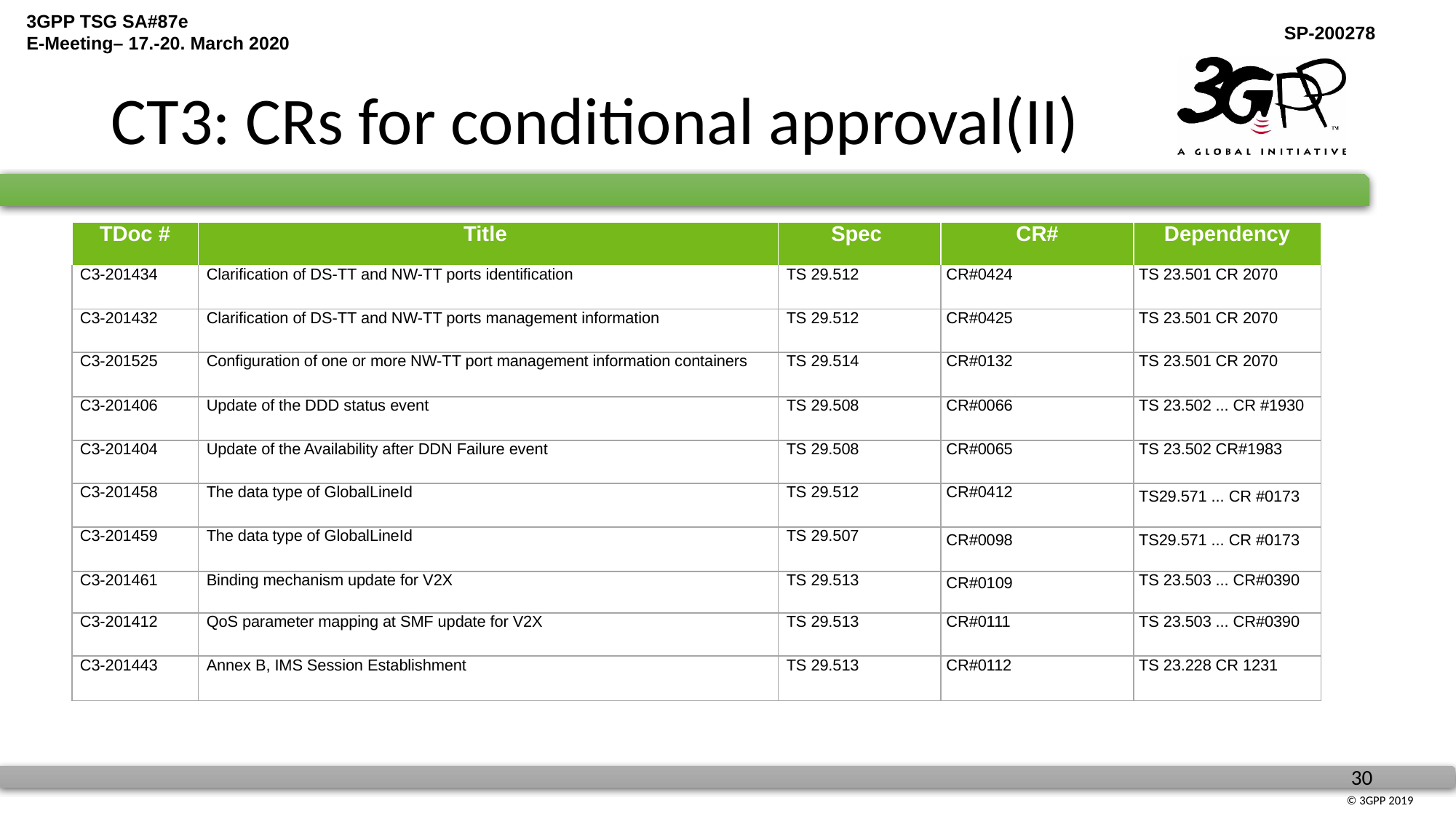

# CT3: CRs for conditional approval(II)
| TDoc # | Title | Spec | CR# | Dependency |
| --- | --- | --- | --- | --- |
| C3-201434 | Clarification of DS-TT and NW-TT ports identification | TS 29.512 | CR#0424 | TS 23.501 CR 2070 |
| C3-201432 | Clarification of DS-TT and NW-TT ports management information | TS 29.512 | CR#0425 | TS 23.501 CR 2070 |
| C3-201525 | Configuration of one or more NW-TT port management information containers | TS 29.514 | CR#0132 | TS 23.501 CR 2070 |
| C3-201406 | Update of the DDD status event | TS 29.508 | CR#0066 | TS 23.502 ... CR #1930 |
| C3-201404 | Update of the Availability after DDN Failure event | TS 29.508 | CR#0065 | TS 23.502 CR#1983 |
| C3-201458 | The data type of GlobalLineId | TS 29.512 | CR#0412 | TS29.571 ... CR #0173 |
| C3-201459 | The data type of GlobalLineId | TS 29.507 | CR#0098 | TS29.571 ... CR #0173 |
| C3-201461 | Binding mechanism update for V2X | TS 29.513 | CR#0109 | TS 23.503 ... CR#0390 |
| C3-201412 | QoS parameter mapping at SMF update for V2X | TS 29.513 | CR#0111 | TS 23.503 ... CR#0390 |
| C3-201443 | Annex B, IMS Session Establishment | TS 29.513 | CR#0112 | TS 23.228 CR 1231 |